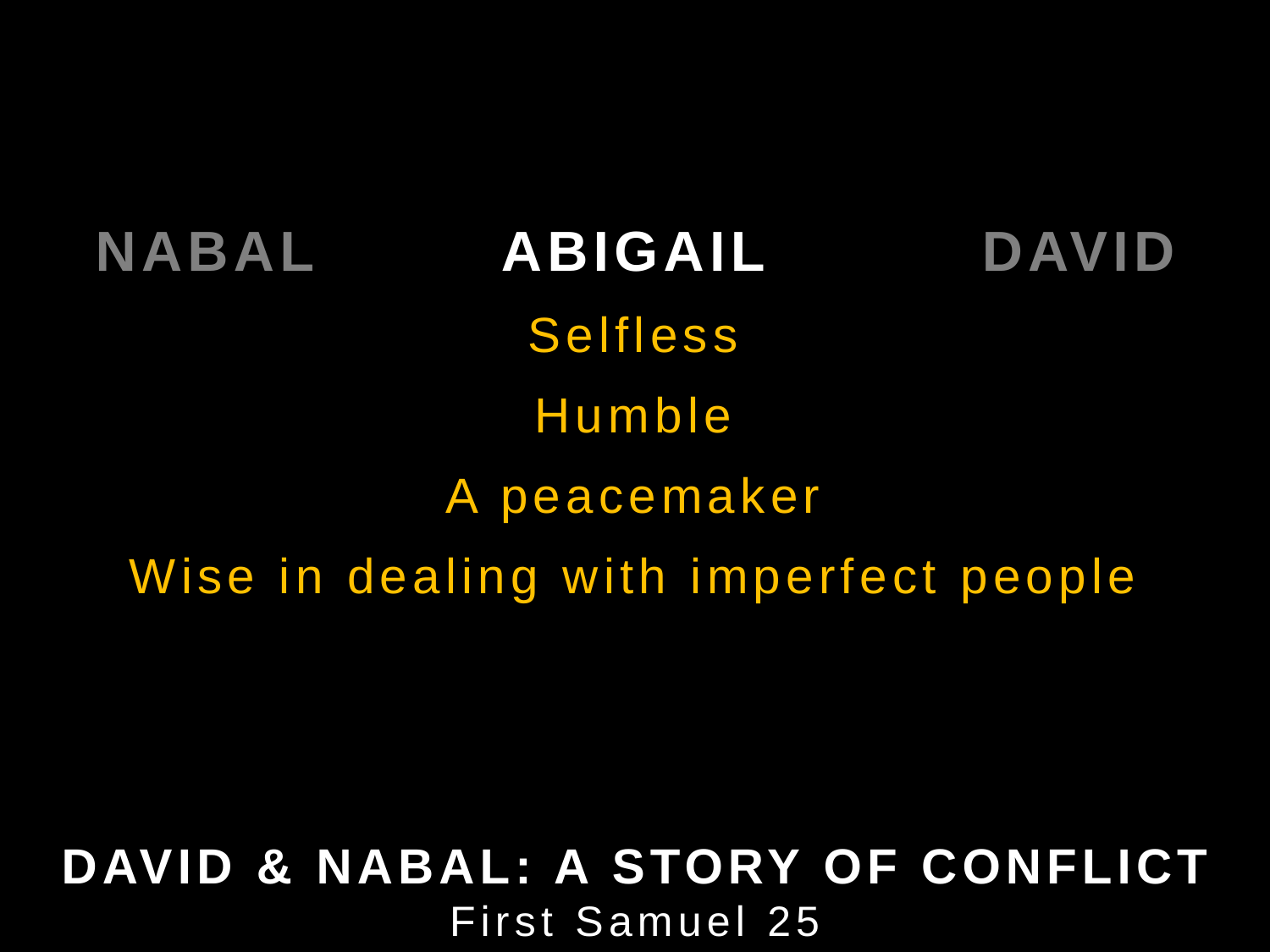

Abigail
Selfless
Humble
A peacemaker
Wise in dealing with imperfect people
Nabal
David
David & Nabal: A Story of Conflict
First Samuel 25